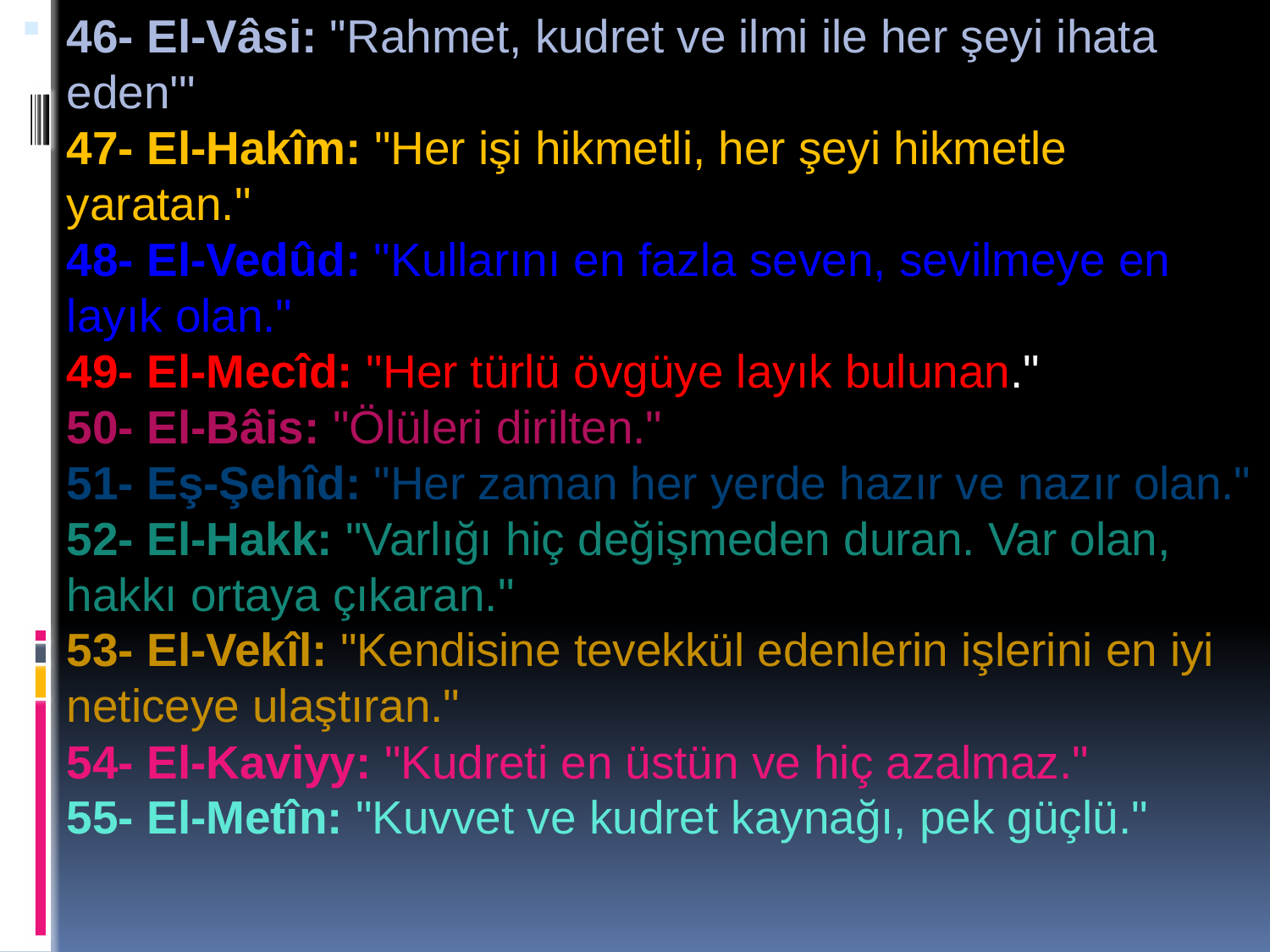

46- El-Vâsi: "Rahmet, kudret ve ilmi ile her şeyi ihata eden'"
47- El-Hakîm: "Her işi hikmetli, her şeyi hikmetle yaratan."
48- El-Vedûd: "Kullarını en fazla seven, sevilmeye en layık olan."     
49- El-Mecîd: "Her türlü övgüye layık bulunan."
50- El-Bâis: "Ölüleri dirilten."
51- Eş-Şehîd: "Her zaman her yerde hazır ve nazır olan."
52- El-Hakk: "Varlığı hiç değişmeden duran. Var olan, hakkı ortaya çıkaran."   
53- El-Vekîl: "Kendisine tevekkül edenlerin işlerini en iyi neticeye ulaştıran."   
54- El-Kaviyy: "Kudreti en üstün ve hiç azalmaz."
55- El-Metîn: "Kuvvet ve kudret kaynağı, pek güçlü."